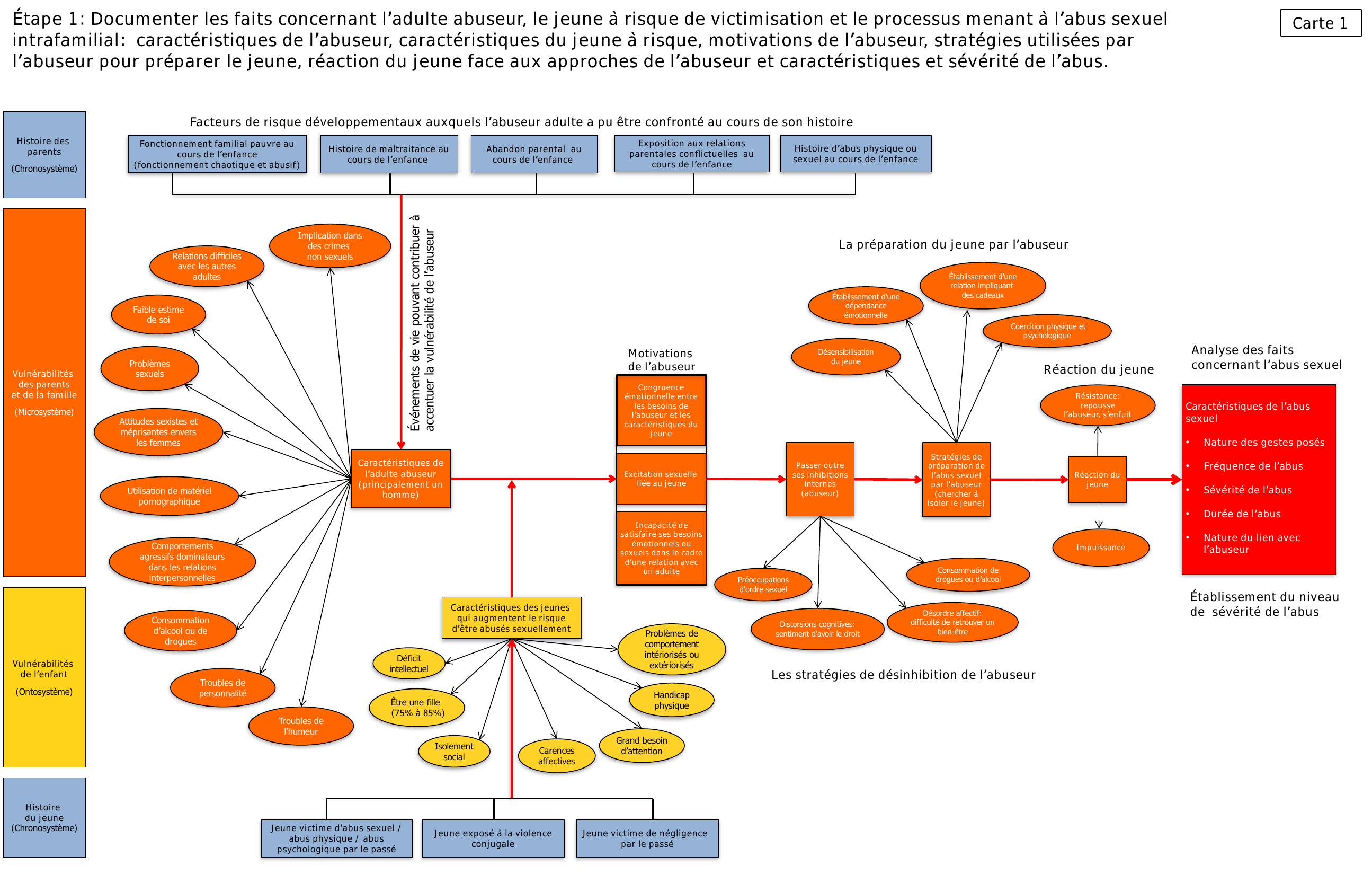

Étape 1: Documenter les faits concernant l’adulte abuseur, le jeune à risque de victimisation et le processus menant à l’abus sexuel intrafamilial:  caractéristiques de l’abuseur, caractéristiques du jeune à risque, motivations de l’abuseur, stratégies utilisées par l’abuseur pour préparer le jeune, réaction du jeune face aux approches de l’abuseur et caractéristiques et sévérité de l’abus.
Carte 1
Facteurs de risque développementaux auxquels l’abuseur adulte a pu être confronté au cours de son histoire
Histoire des
parents
(Chronosystème)
Fonctionnement familial pauvre au cours de l’enfance
(fonctionnement chaotique et abusif)
Exposition aux relations parentales conflictuelles  au cours de l’enfance
Histoire d’abus physique ou sexuel au cours de l’enfance
Histoire de maltraitance au cours de l’enfance
Abandon parental  au cours de l’enfance
Vulnérabilités
des parents
et de la famille
(Microsystème)
Implication dans des crimes
non sexuels
La préparation du jeune par l’abuseur
Relations difficiles avec les autres adultes
Établissement d’une relation impliquant
des cadeaux
Établissement d’une dépendance émotionnelle
Faible estime de soi
Événements de vie pouvant contribuer à
accentuer la vulnérabilité de l’abuseur
 Coercition physique et psychologique
Désensibilisation
du jeune
Analyse des faits
concernant l’abus sexuel
Motivations
de l’abuseur
Problèmes sexuels
Réaction du jeune

Congruence émotionnelle entre les besoins de l’abuseur et les caractéristiques du jeune

Caractéristiques de l’abus sexuel

Nature des gestes posés

Fréquence de l’abus

Sévérité de l’abus

Durée de l’abus

Nature du lien avec l’abuseur

Résistance: repousse l’abuseur, s’enfuit
Attitudes sexistes et méprisantes envers les femmes
Passer outre ses inhibitions internes (abuseur)
Stratégies de préparation de l’abus sexuel par l’abuseur (chercher à isoler le jeune)
Caractéristiques de l’adulte abuseur
(principalement un homme)
Excitation sexuelle
liée au jeune
Réaction du jeune
Utilisation de matériel pornographique
Incapacité de satisfaire ses besoins émotionnels ou sexuels dans le cadre d’une relation avec un adulte
Impuissance
Comportements agressifs dominateurs dans les relations
interpersonnelles
Consommation de drogues ou d’alcool
Préoccupations d’ordre sexuel
Établissement du niveau
de  sévérité de l’abus
Vulnérabilités
de l’enfant
(Ontosystème)
Caractéristiques des jeunes  qui augmentent le risque
d’être abusés sexuellement
Désordre affectif: difficulté de retrouver un bien-être
Distorsions cognitives: sentiment d’avoir le droit
Consommation d’alcool ou de drogues
Problèmes de comportement intériorisés ou extériorisés
Déficit intellectuel
Les stratégies de désinhibition de l’abuseur
Troubles de personnalité
Handicap physique
Être une fille
 (75% à 85%)
Troubles de l’humeur
Grand besoin d’attention
Isolement social
Carences affectives
Histoire
du jeune
(Chronosystème)
Jeune victime d’abus sexuel / abus physique / abus psychologique par le passé
Jeune exposé à la violence conjugale
Jeune victime de négligence   par le passé